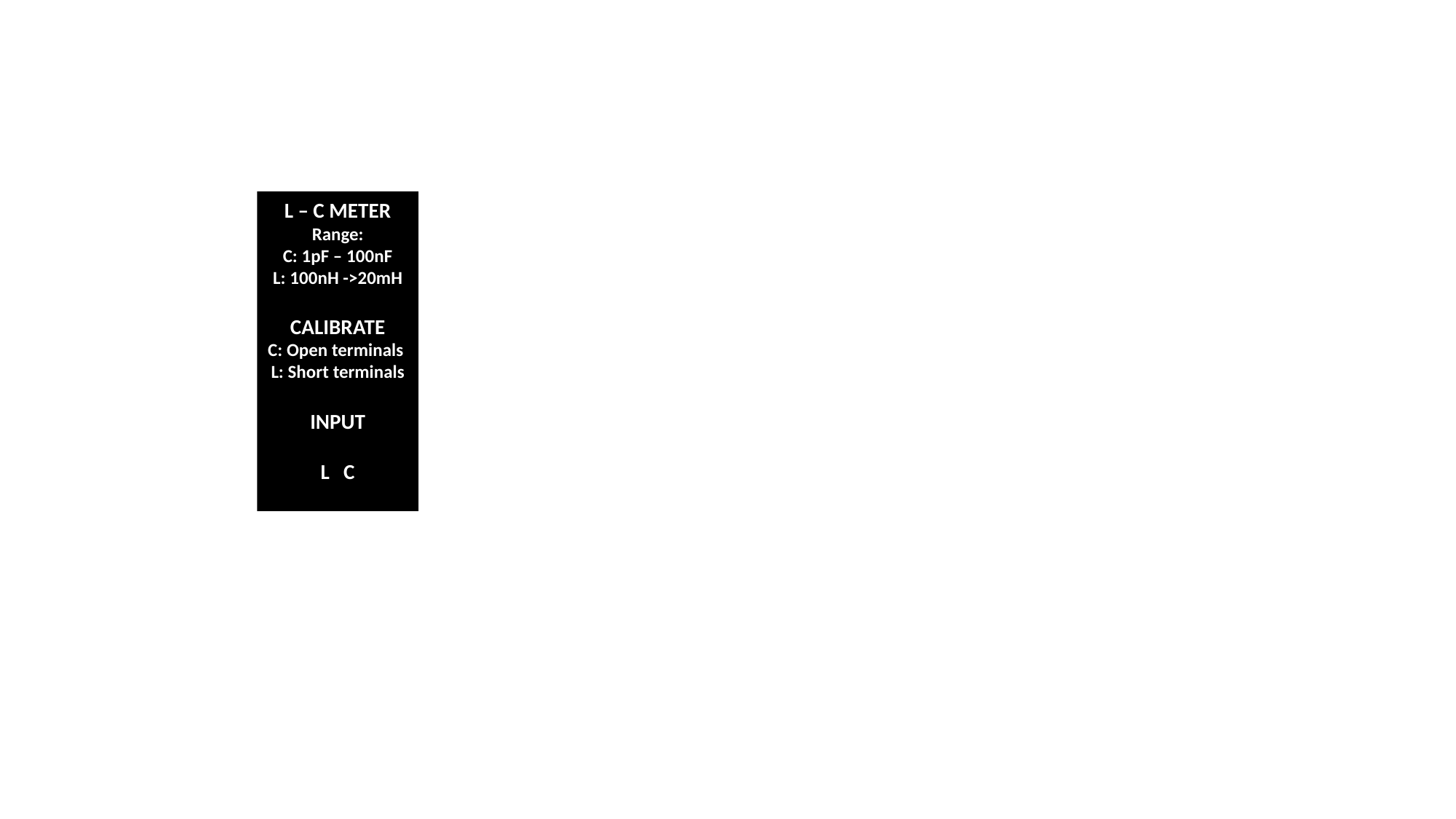

L – C METER
Range:
C: 1pF – 100nF
L: 100nH ->20mH

CALIBRATE
C: Open terminals
L: Short terminals

INPUT

L   C